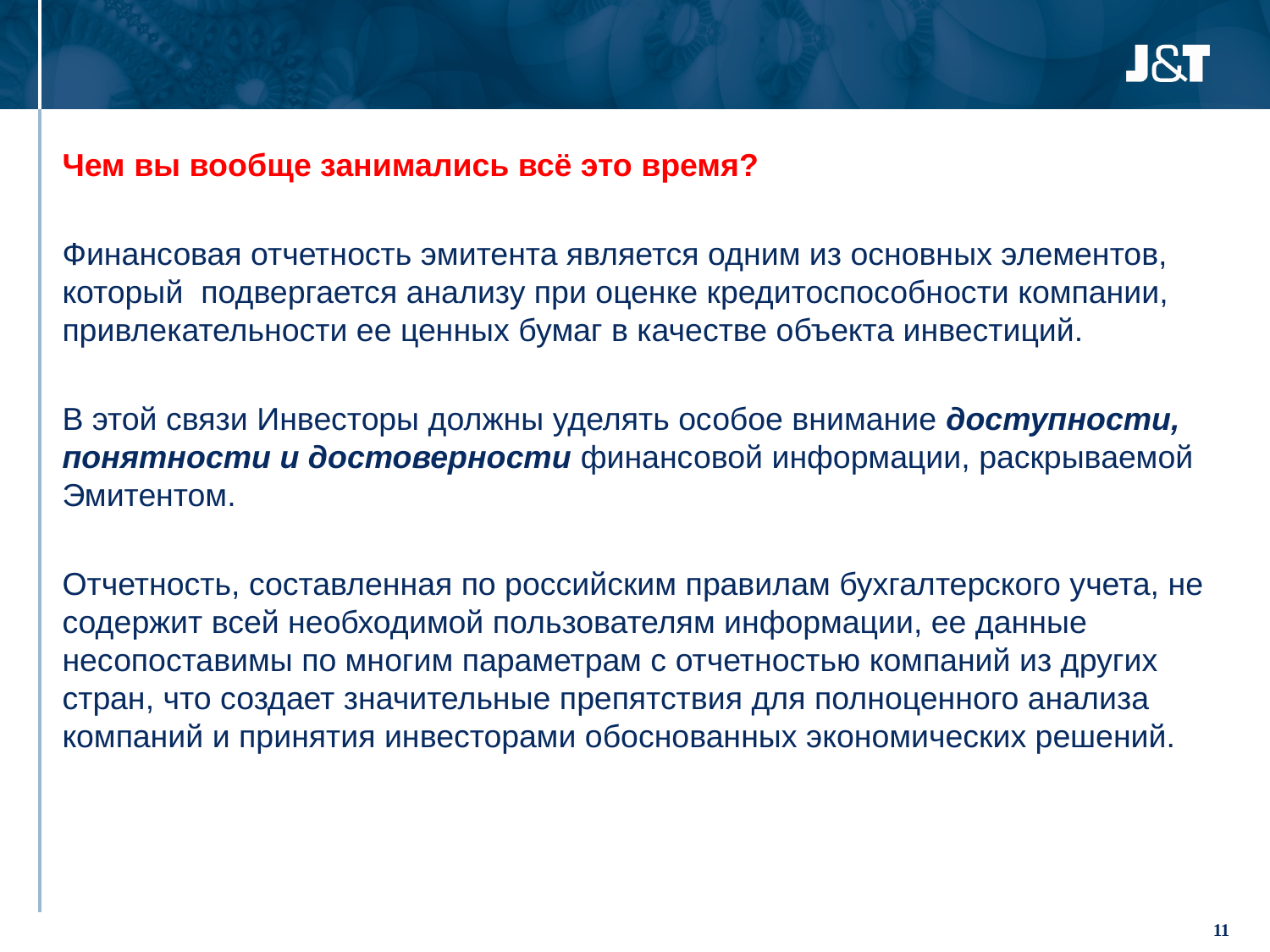

Чем вы вообще занимались всё это время?

Финансовая отчетность эмитента является одним из основных элементов, который  подвергается анализу при оценке кредитоспособности компании, привлекательности ее ценных бумаг в качестве объекта инвестиций.

В этой связи Инвесторы должны уделять особое внимание доступности, понятности и достоверности финансовой информации, раскрываемой Эмитентом.

Отчетность, составленная по российским правилам бухгалтерского учета, не содержит всей необходимой пользователям информации, ее данные несопоставимы по многим параметрам с отчетностью компаний из других стран, что создает значительные препятствия для полноценного анализа компаний и принятия инвесторами обоснованных экономических решений.
11